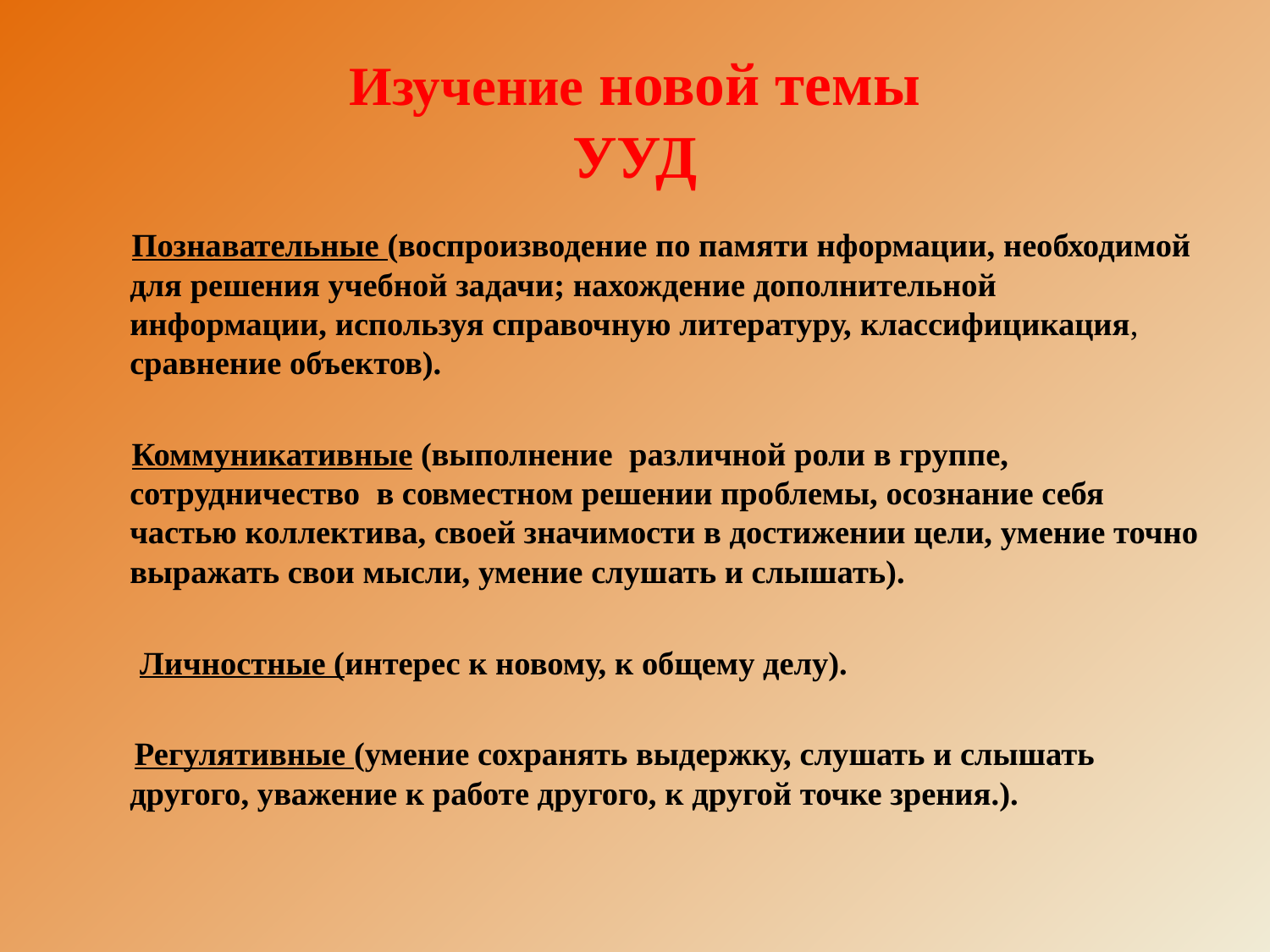

# Изучение новой темы УУД
      Познавательные (воспроизводение по памяти нформации, необходимой для решения учебной задачи; нахождение дополнительной информации, используя справочную литературу, классифицикация, сравнение объектов).

      Коммуникативные (выполнение  различной роли в группе, сотрудничество  в совместном решении проблемы, осознание себя частью коллектива, своей значимости в достижении цели, умение точно выражать свои мысли, умение слушать и слышать).

       Личностные (интерес к новому, к общему делу).

        Регулятивные (умение сохранять выдержку, слушать и слышать другого, уважение к работе другого, к другой точке зрения.).